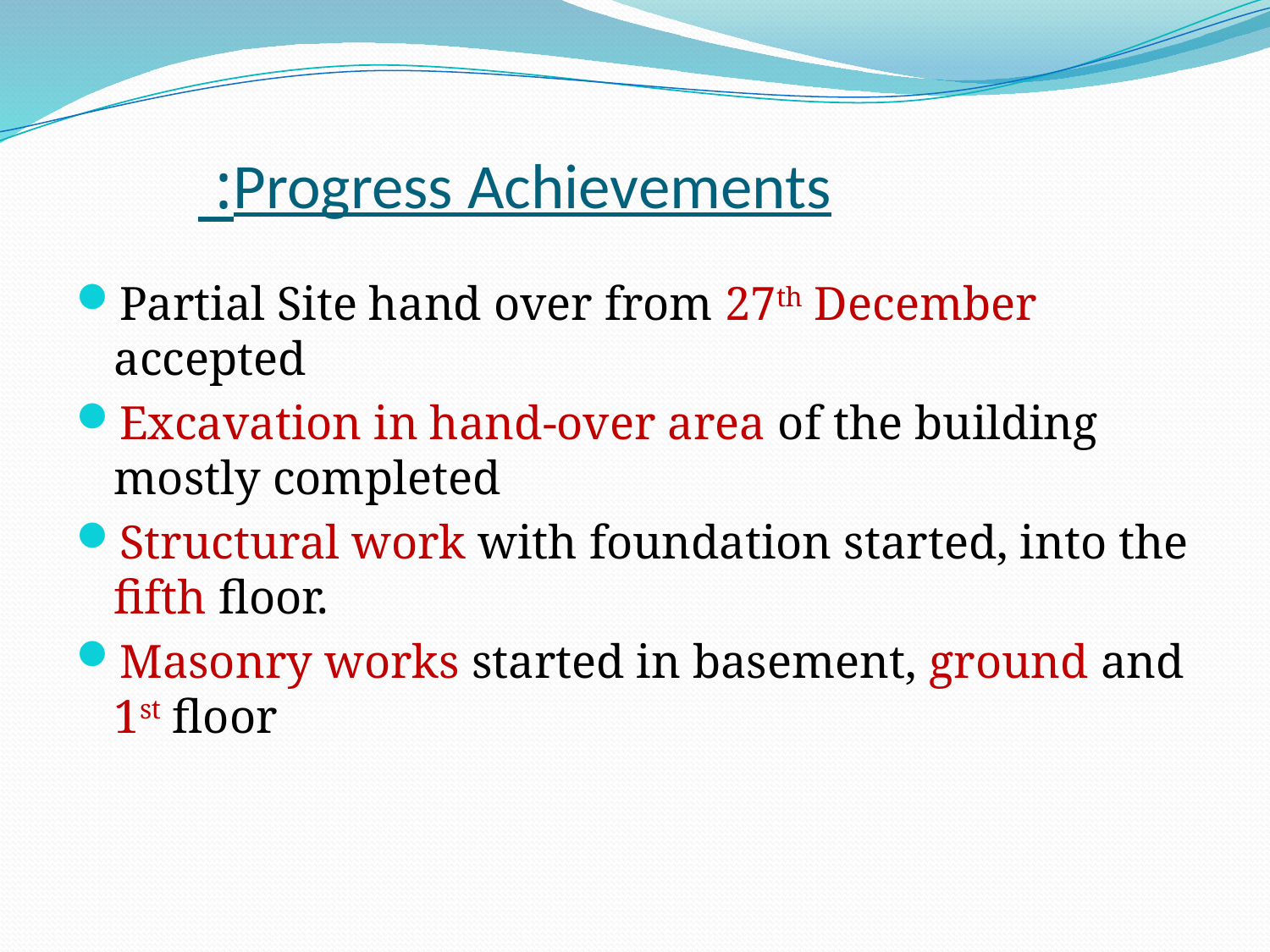

# Progress Achievements:
Partial Site hand over from 27th December accepted
Excavation in hand-over area of the building mostly completed
Structural work with foundation started, into the fifth floor.
Masonry works started in basement, ground and 1st floor